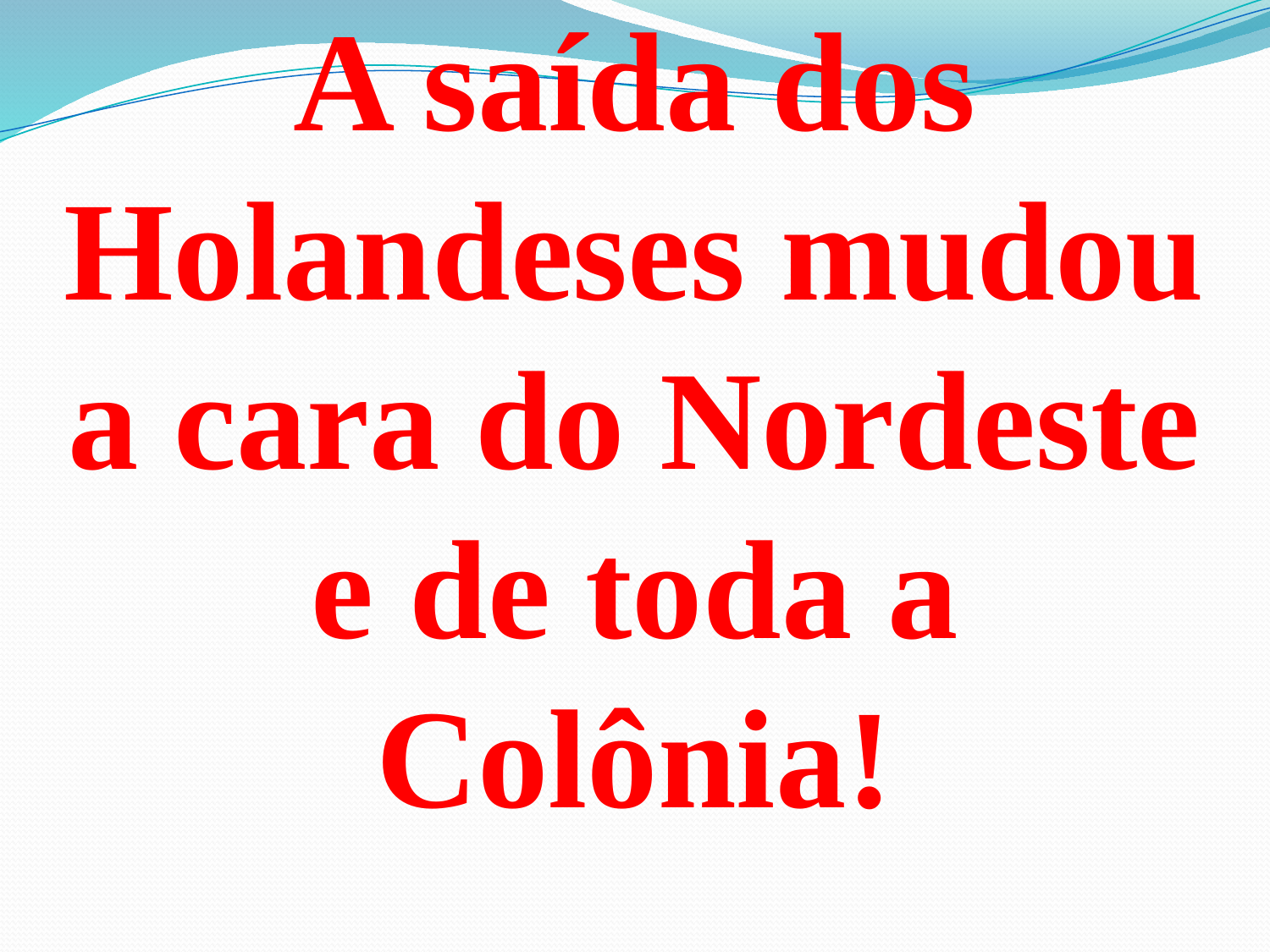

# A saída dos Holandeses mudou a cara do Nordeste e de toda a Colônia!